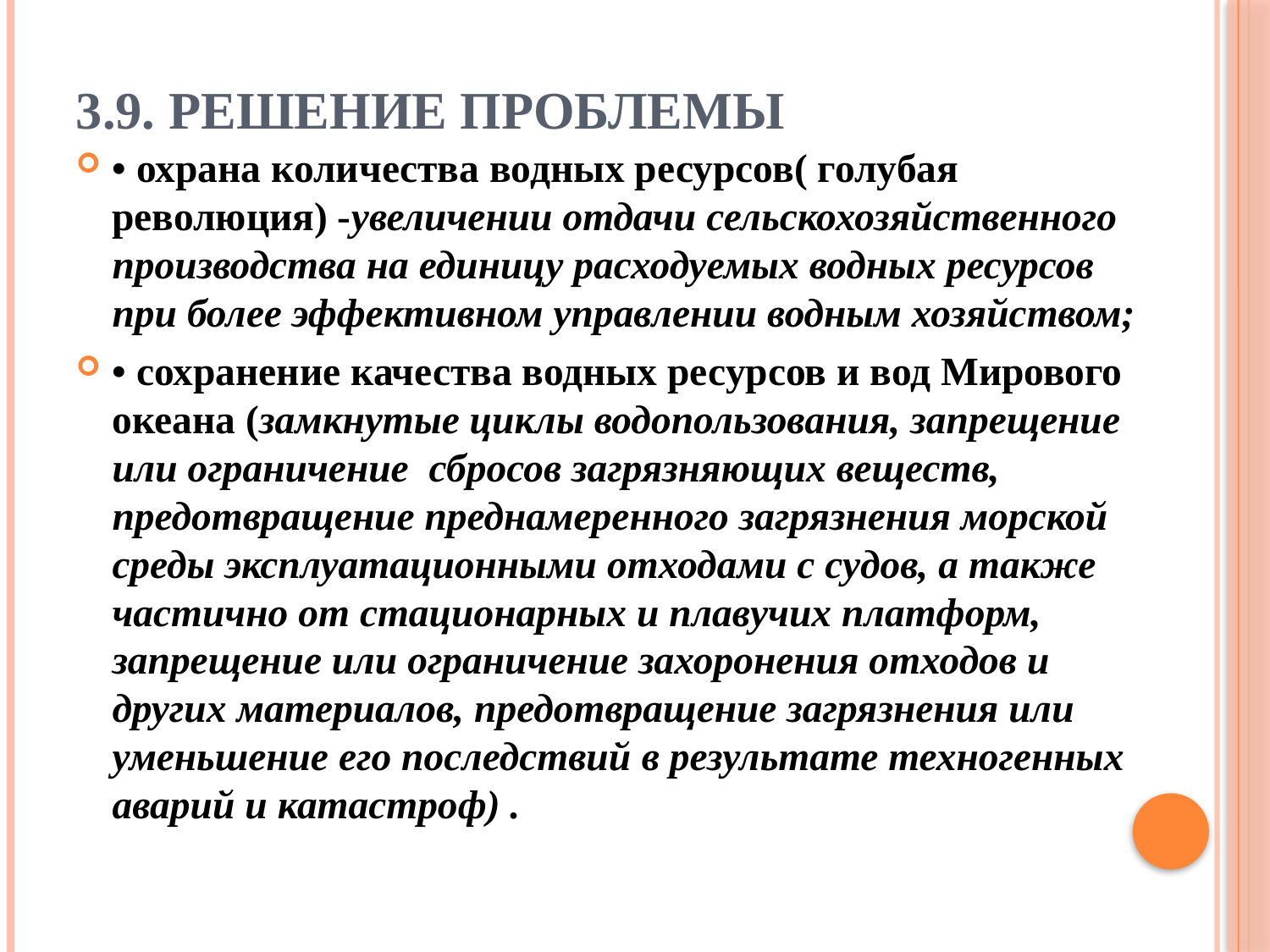

# 3.9. Решение проблемы
• охрана количества водных ресурсов( голубая революция) -увеличении отдачи сельскохозяйственного производства на единицу расходуемых водных ресурсов при более эффективном управлении водным хозяйством;
• сохранение качества водных ресурсов и вод Мирового океана (замкнутые циклы водопользования, запрещение или ограничение  сбросов загрязняющих веществ, предотвращение преднамеренного загрязнения морской среды эксплуатационными отходами с судов, а также частично от стационарных и плавучих платформ, запрещение или ограничение захоронения отходов и других материалов, предотвращение загрязнения или уменьшение его последствий в результате техногенных аварий и катастроф) .